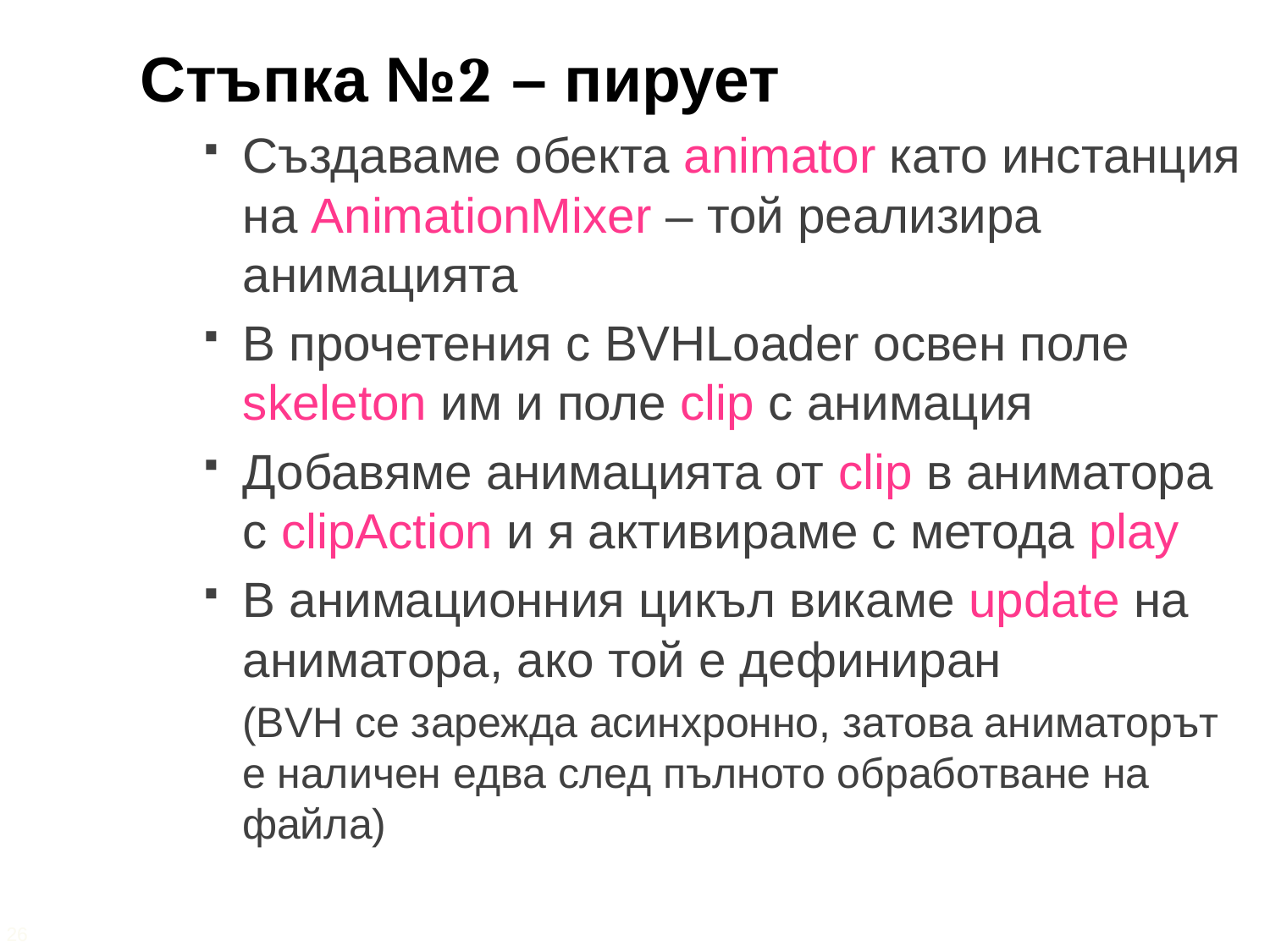

Стъпка №2 – пирует
Създаваме обекта animator като инстанция на AnimationMixer – той реализира анимацията
В прочетения с BVHLoader освен поле skeleton им и поле clip с анимация
Добавяме анимацията от clip в аниматора с clipAction и я активираме с метода play
В анимационния цикъл викаме update на аниматора, ако той е дефиниран
(BVH се зарежда асинхронно, затова аниматорът е наличен едва след пълното обработване на файла)